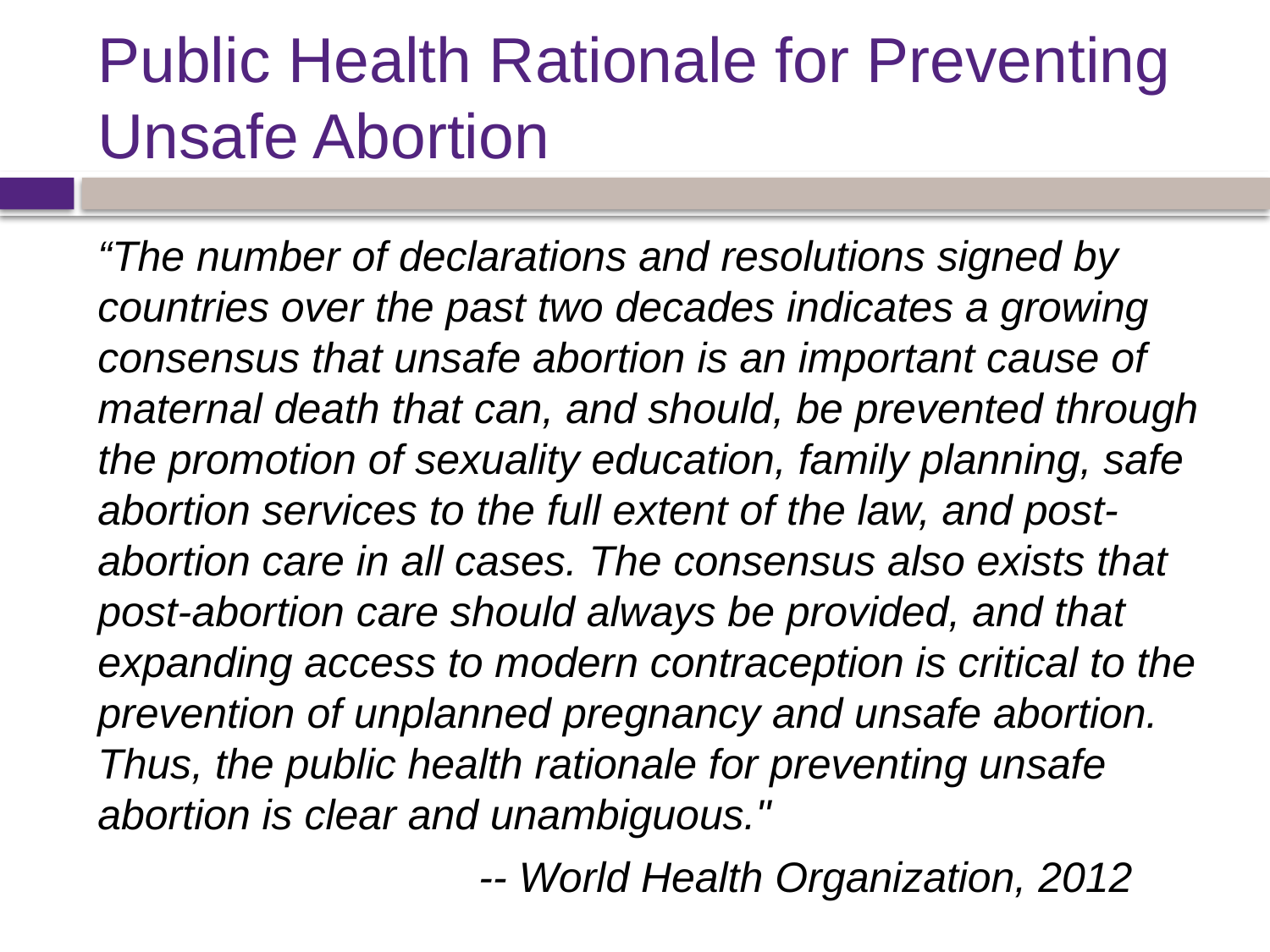

# Public Health Rationale for Preventing Unsafe Abortion
“The number of declarations and resolutions signed by countries over the past two decades indicates a growing consensus that unsafe abortion is an important cause of maternal death that can, and should, be prevented through the promotion of sexuality education, family planning, safe abortion services to the full extent of the law, and post-abortion care in all cases. The consensus also exists that post-abortion care should always be provided, and that expanding access to modern contraception is critical to the prevention of unplanned pregnancy and unsafe abortion. Thus, the public health rationale for preventing unsafe abortion is clear and unambiguous."
			-- World Health Organization, 2012